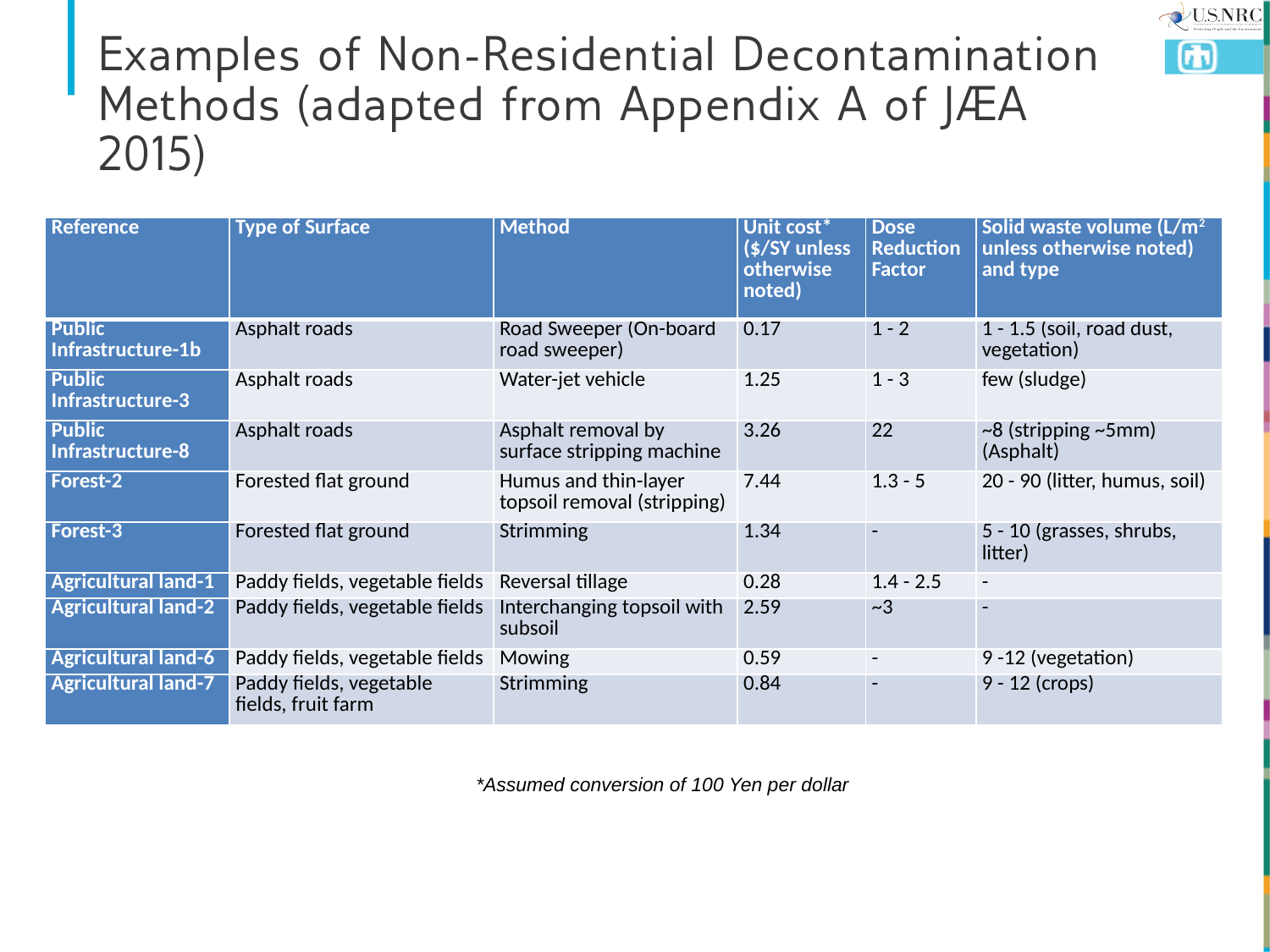

# Examples of Non-Residential Decontamination Methods (adapted from Appendix A of JAEA 2015)
| Reference | Type of Surface | Method | Unit cost\* ($/SY unless otherwise noted) | Dose Reduction Factor | Solid waste volume (L/m2 unless otherwise noted) and type |
| --- | --- | --- | --- | --- | --- |
| Public Infrastructure-1b | Asphalt roads | Road Sweeper (On-board road sweeper) | 0.17 | 1 - 2 | 1 - 1.5 (soil, road dust, vegetation) |
| Public Infrastructure-3 | Asphalt roads | Water-jet vehicle | 1.25 | 1 - 3 | few (sludge) |
| Public Infrastructure-8 | Asphalt roads | Asphalt removal by surface stripping machine | 3.26 | 22 | ~8 (stripping ~5mm) (Asphalt) |
| Forest-2 | Forested flat ground | Humus and thin-layer topsoil removal (stripping) | 7.44 | 1.3 - 5 | 20 - 90 (litter, humus, soil) |
| Forest-3 | Forested flat ground | Strimming | 1.34 | - | 5 - 10 (grasses, shrubs, litter) |
| Agricultural land-1 | Paddy fields, vegetable fields | Reversal tillage | 0.28 | 1.4 - 2.5 | - |
| Agricultural land-2 | Paddy fields, vegetable fields | Interchanging topsoil with subsoil | 2.59 | ~3 | - |
| Agricultural land-6 | Paddy fields, vegetable fields | Mowing | 0.59 | - | 9 -12 (vegetation) |
| Agricultural land-7 | Paddy fields, vegetable fields, fruit farm | Strimming | 0.84 | - | 9 - 12 (crops) |
*Assumed conversion of 100 Yen per dollar